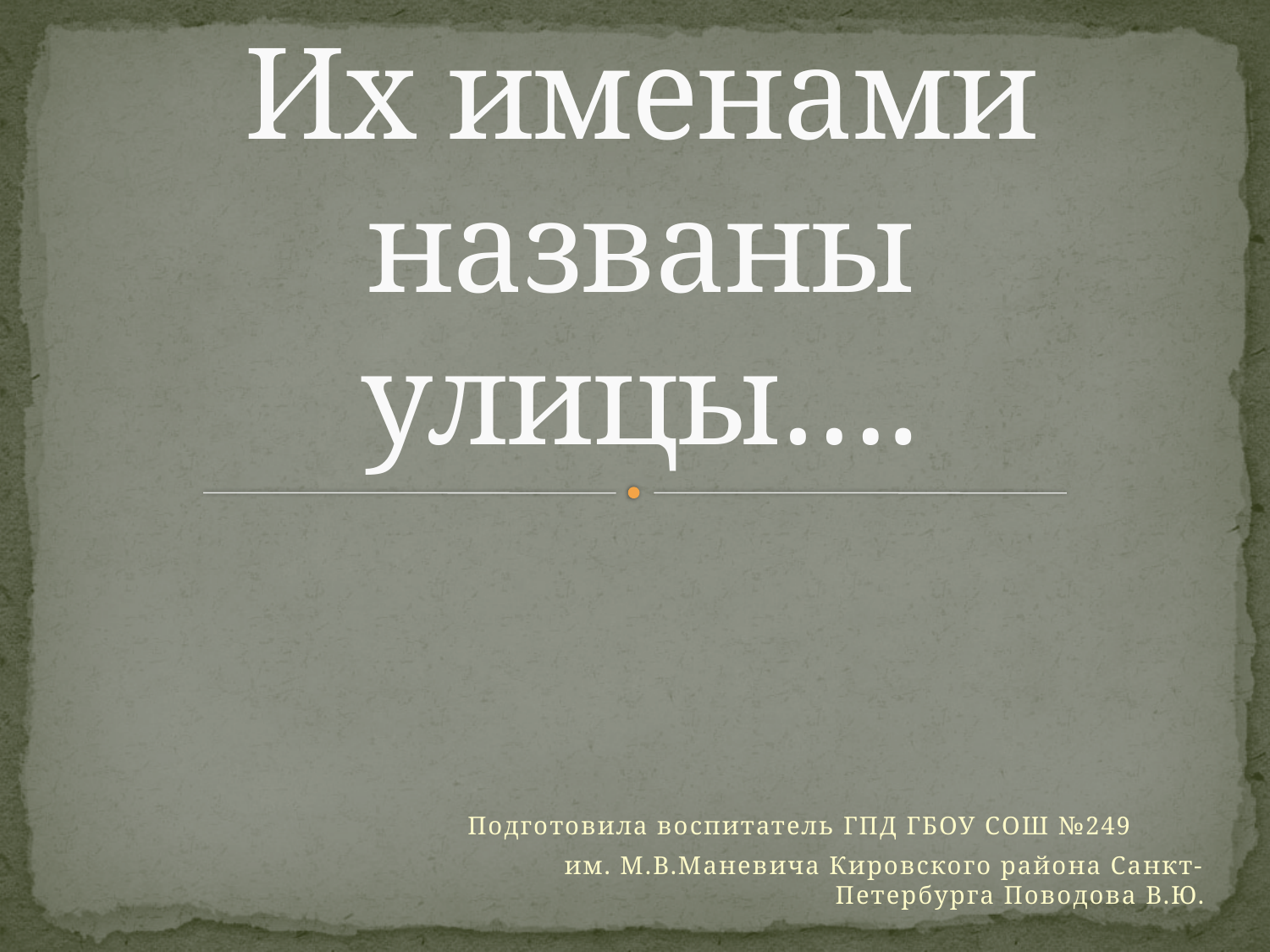

# Их именами названы улицы….
Подготовила воспитатель ГПД ГБОУ СОШ №249
им. М.В.Маневича Кировского района Санкт-Петербурга Поводова В.Ю.